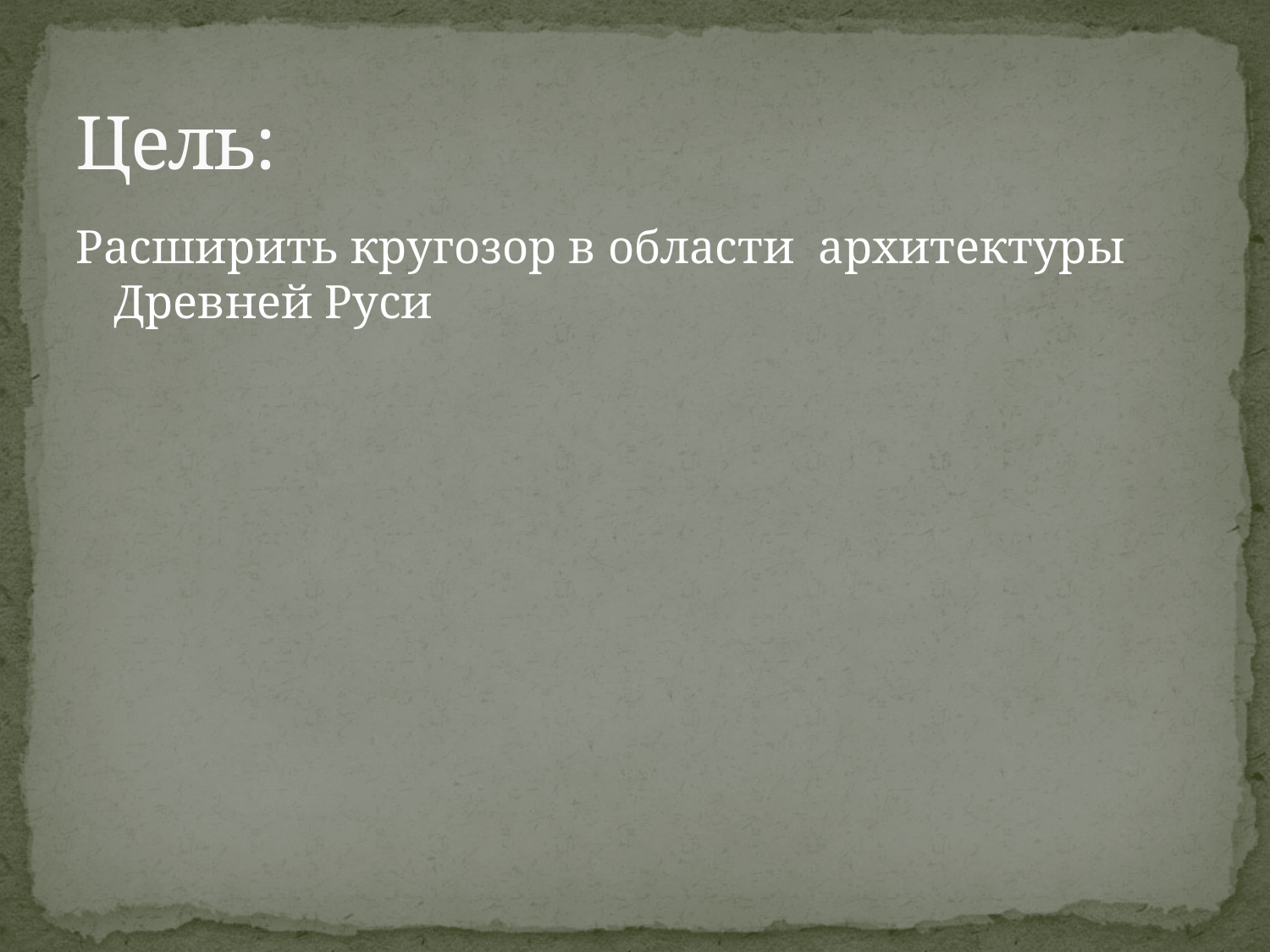

# Цель:
Расширить кругозор в области  архитектуры Древней Руси